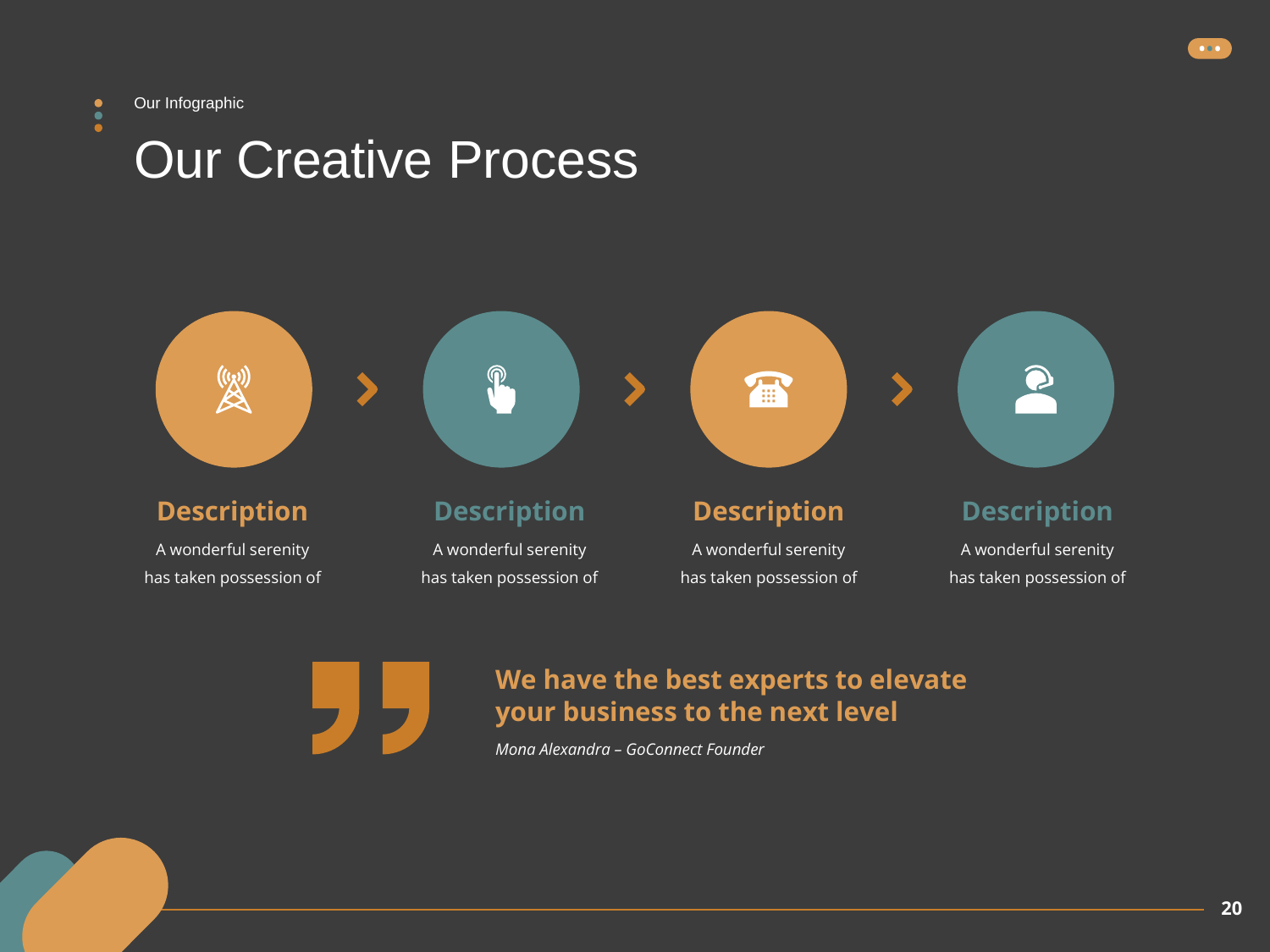

Our Infographic
# Our Creative Process

Description
Description
Description
Description
A wonderful serenity has taken possession of
A wonderful serenity has taken possession of
A wonderful serenity has taken possession of
A wonderful serenity has taken possession of
We have the best experts to elevate your business to the next level

Mona Alexandra – GoConnect Founder
20